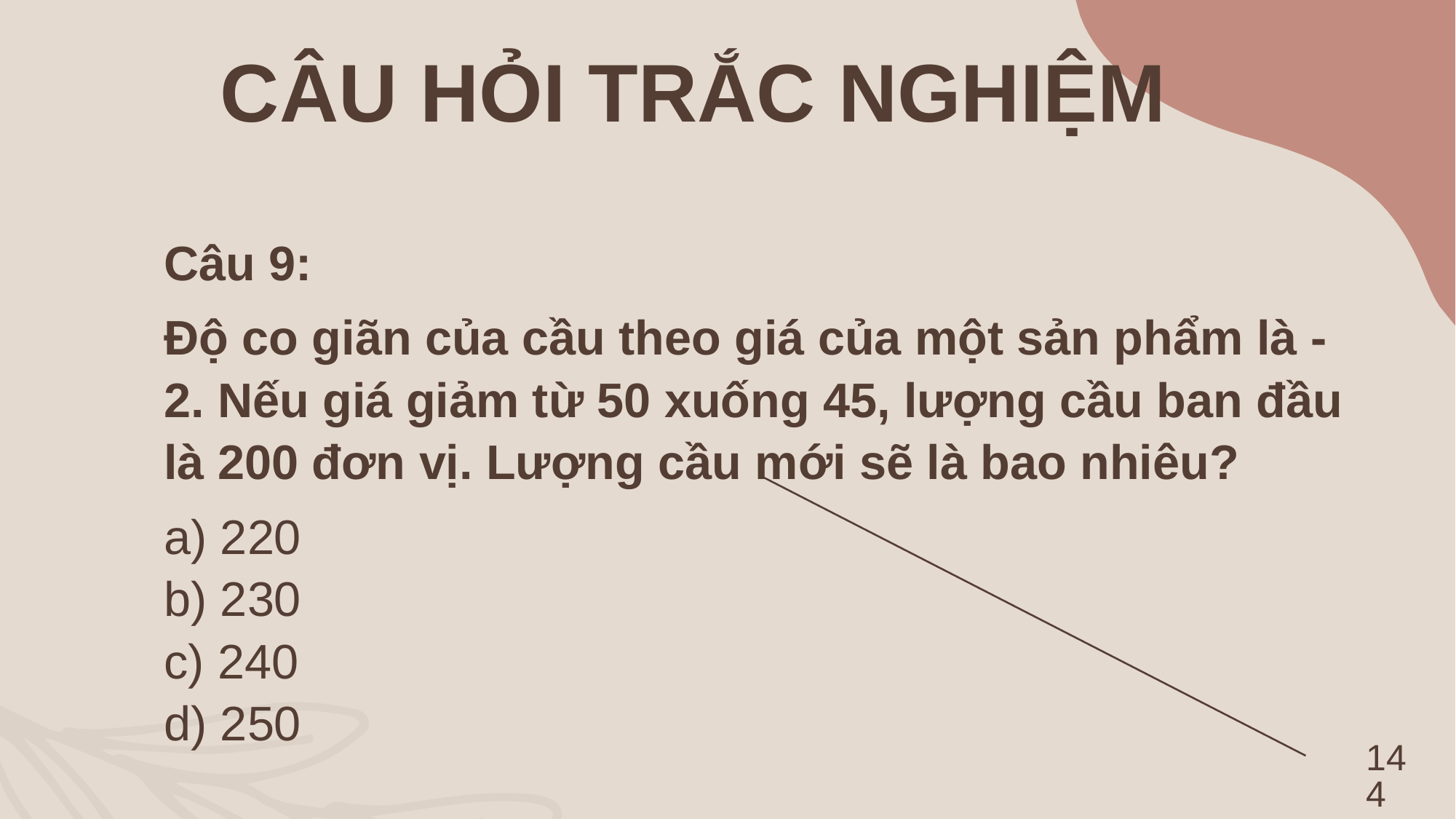

CÂU HỎI TRẮC NGHIỆM
Câu 9:
Độ co giãn của cầu theo giá của một sản phẩm là -2. Nếu giá giảm từ 50 xuống 45, lượng cầu ban đầu là 200 đơn vị. Lượng cầu mới sẽ là bao nhiêu?
a) 220
b) 230
c) 240
d) 250
144